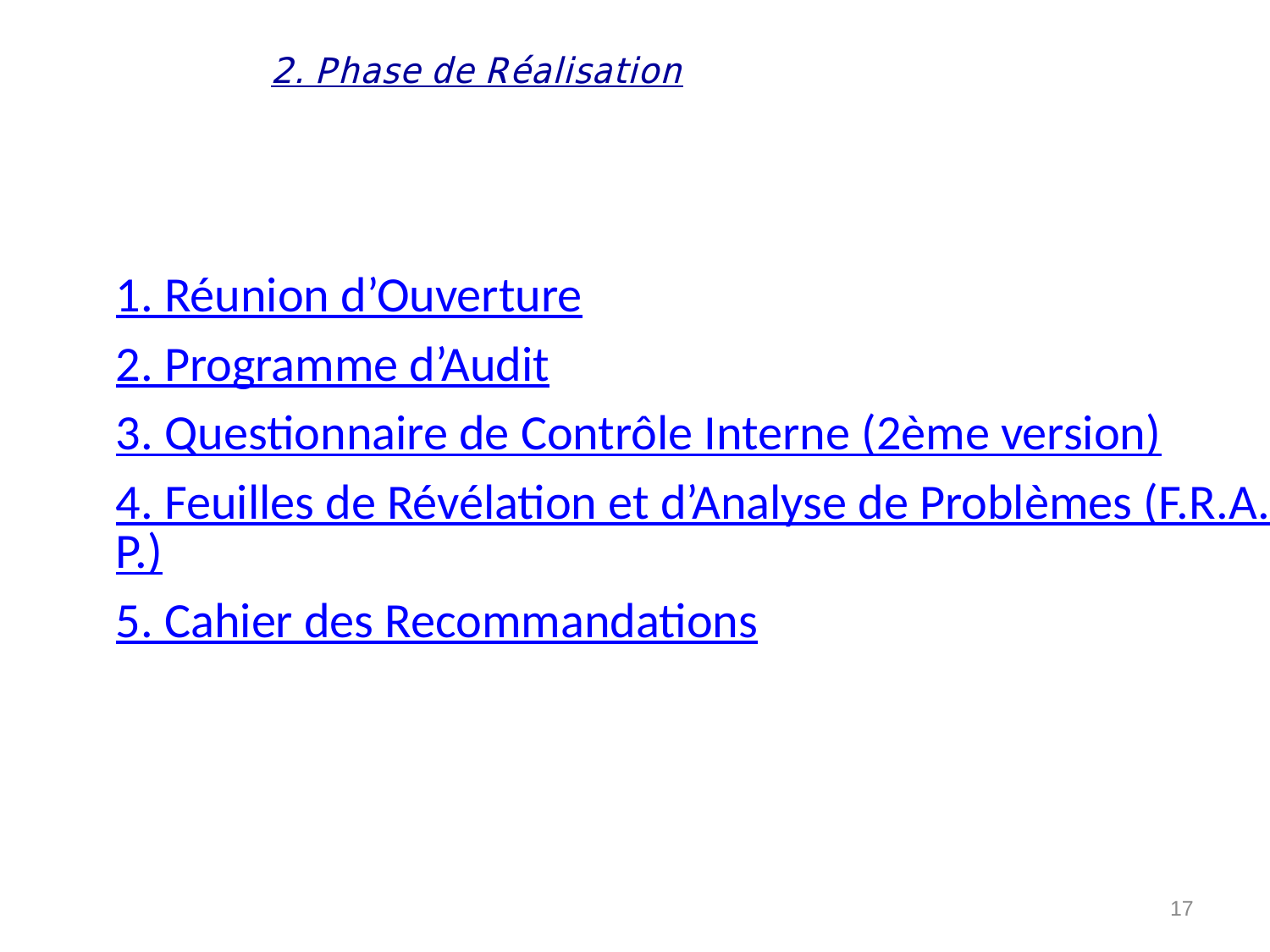

2. Phase de Réalisation
1. Réunion d’Ouverture
2. Programme d’Audit
3. Questionnaire de Contrôle Interne (2ème version)
4. Feuilles de Révélation et d’Analyse de Problèmes (F.R.A.P.)
5. Cahier des Recommandations
17